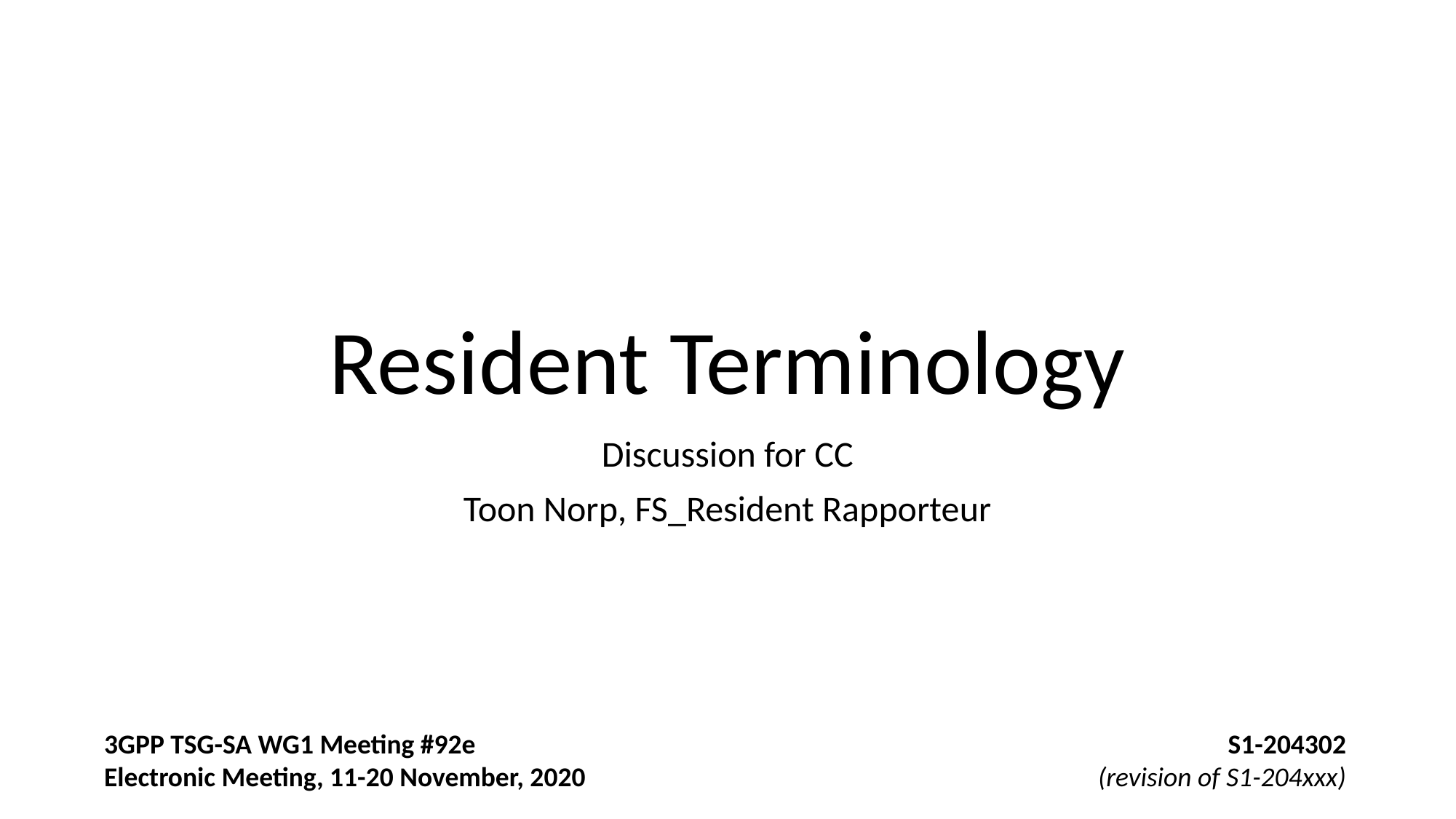

# Resident Terminology
Discussion for CC
Toon Norp, FS_Resident Rapporteur
3GPP TSG-SA WG1 Meeting #92e	S1-204302
Electronic Meeting, 11-20 November, 2020	(revision of S1-204xxx)